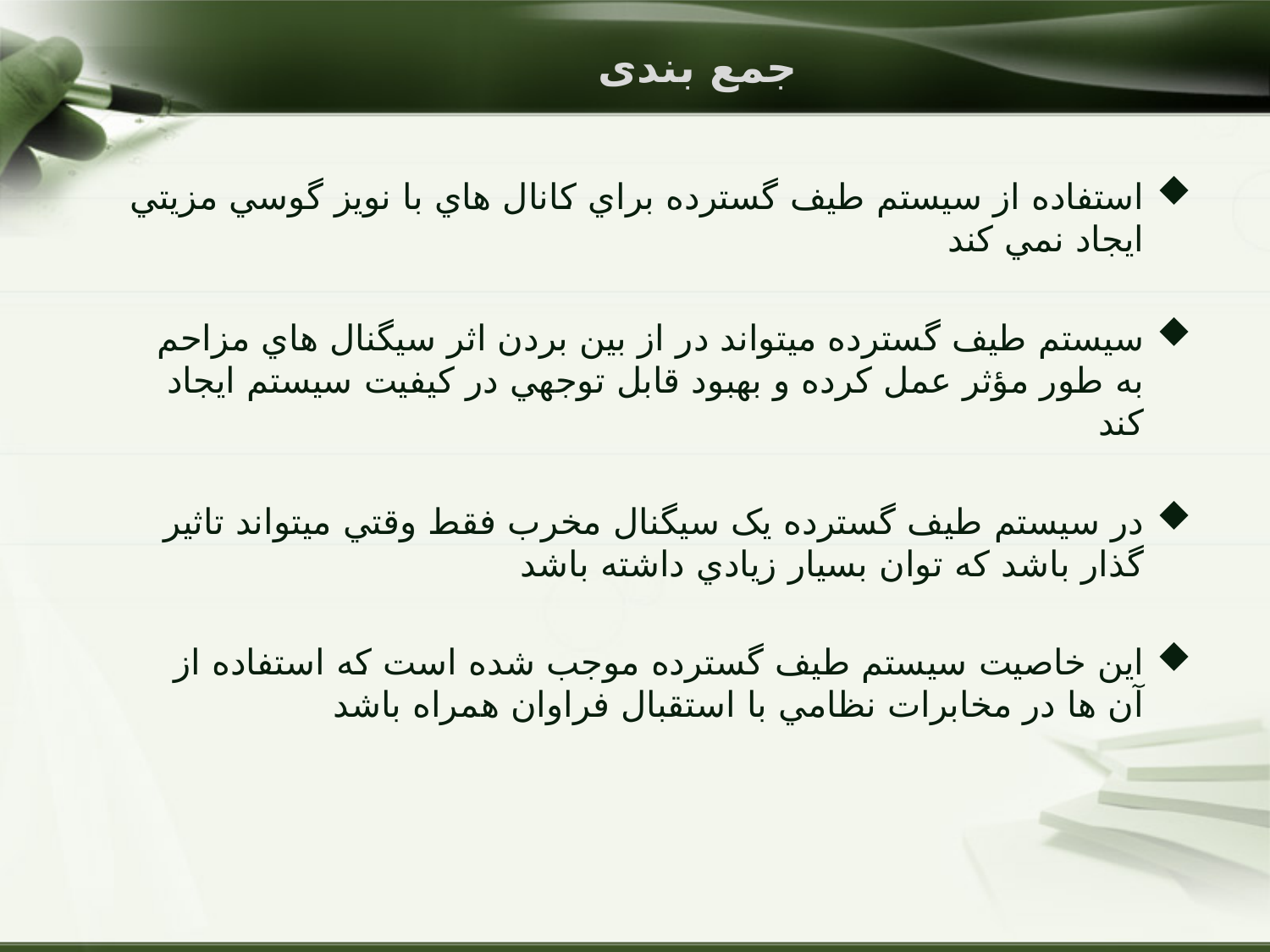

# جمع بندی
استفاده از سیستم طيف گسترده براي کانال هاي با نويز گوسي مزيتي ايجاد نمي کند

سیستم طیف گسترده مي‎تواند در از بين بردن اثر سيگنال هاي مزاحم به طور مؤثر عمل کرده و بهبود قابل توجهي در کيفيت سيستم ايجاد کند

در سيستم طيف گسترده يک سيگنال مخرب فقط وقتي مي‎تواند تاثير گذار باشد که توان بسيار زيادي داشته باشد

اين خاصيت سيستم طيف گسترده موجب شده است که استفاده از آن ها در مخابرات نظامي با استقبال فراوان همراه باشد